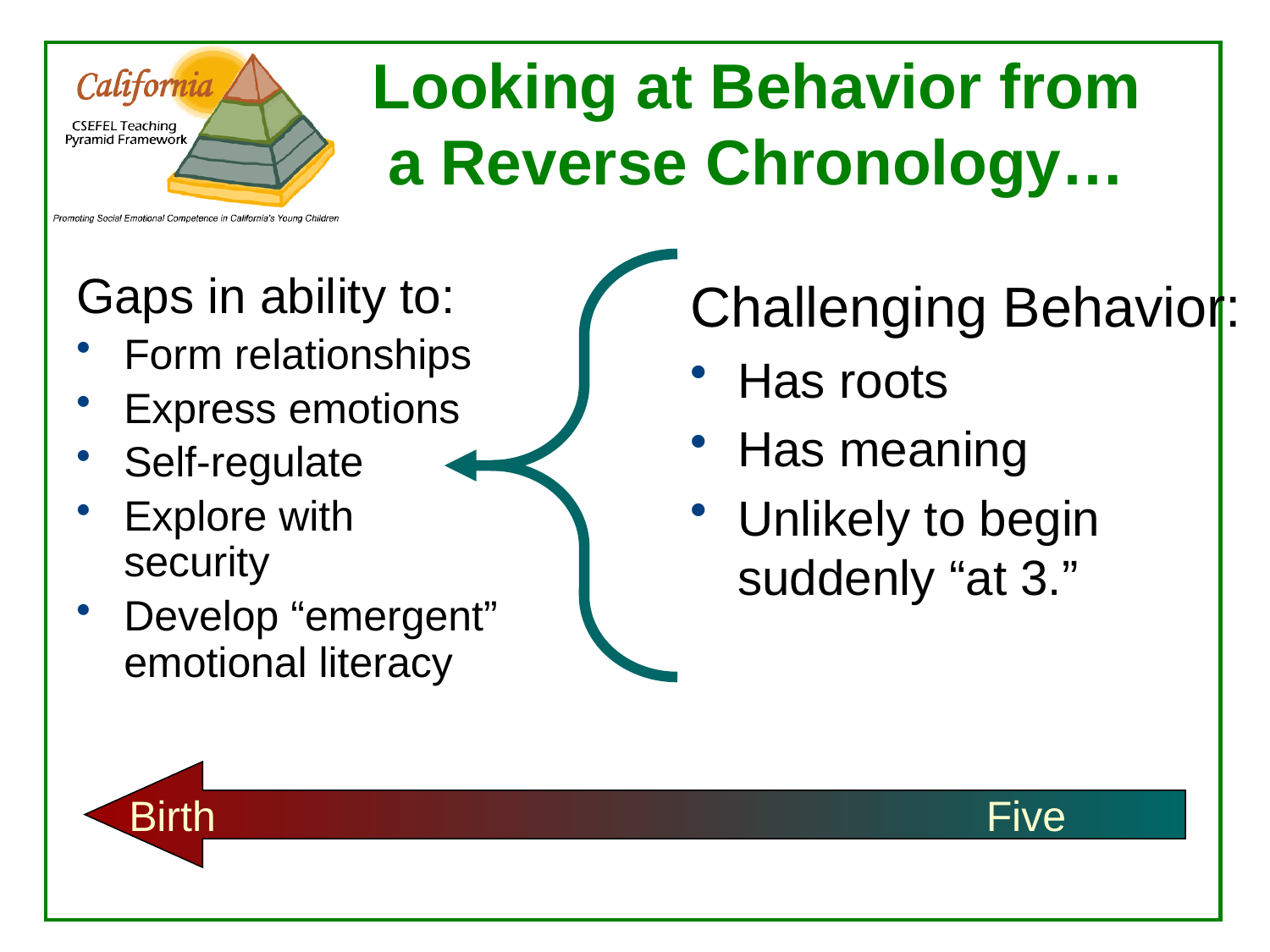

Looking at Behavior from a Reverse Chronology…

Gaps in ability to:
Form relationships
Express emotions
Self-regulate
Explore with security
Develop “emergent” emotional literacy
Challenging Behavior:
Has roots
Has meaning
Unlikely to begin suddenly “at 3.”

Birth
Five